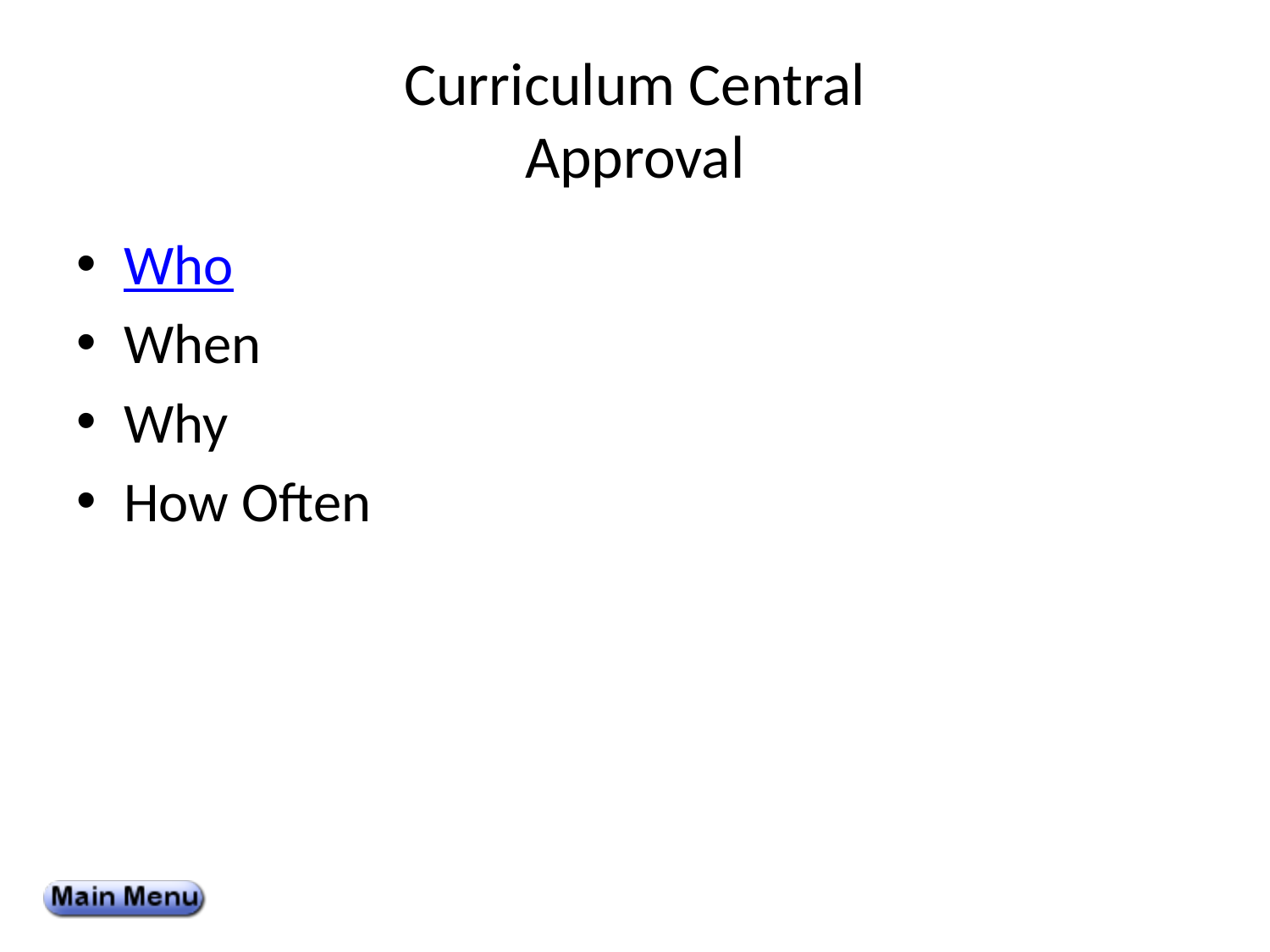

# Curriculum Central Approval
Who
When
Why
How Often